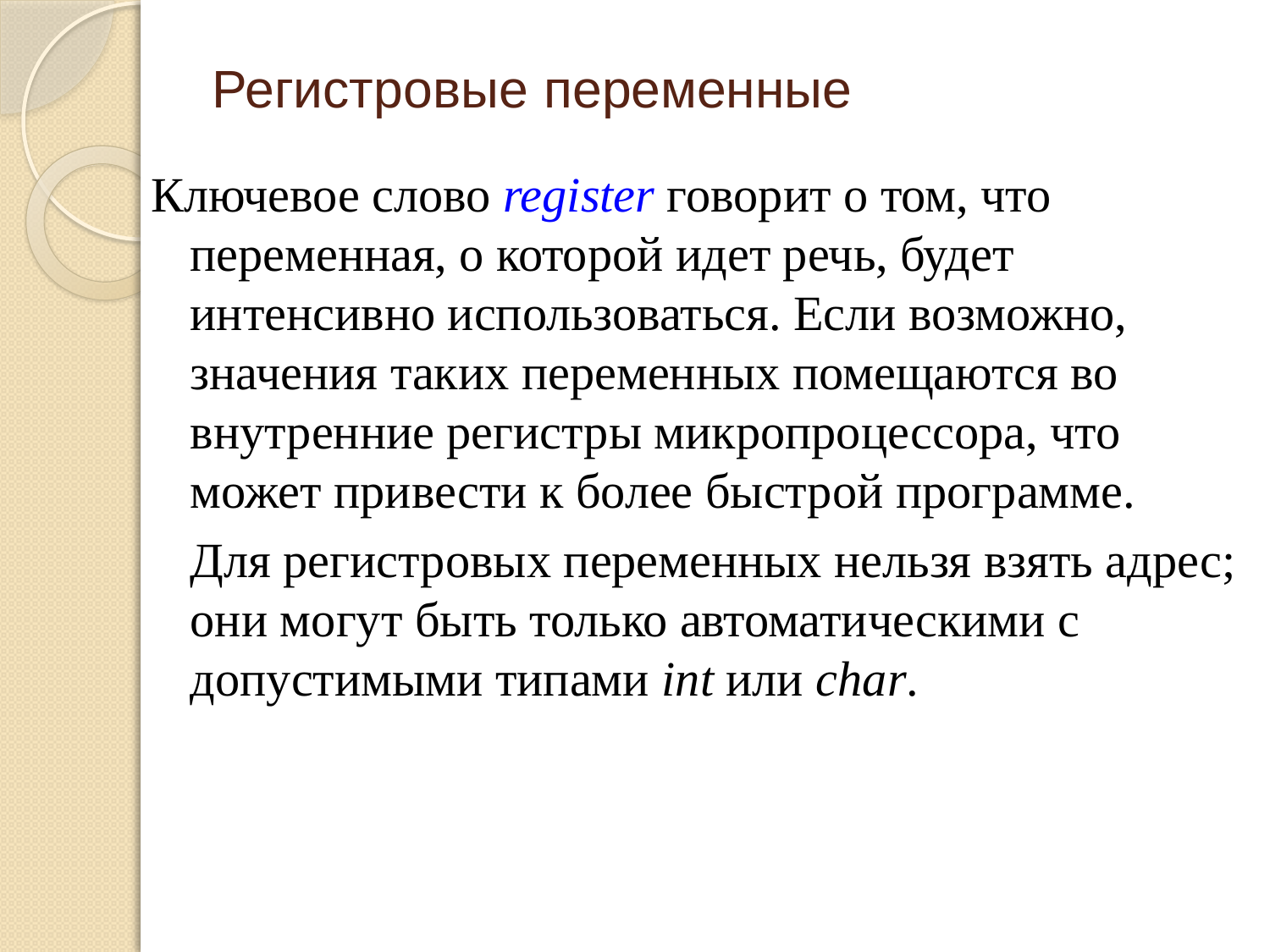

Регистровые переменные
Ключевое слово register говорит о том, что переменная, о которой идет речь, будет интенсивно использоваться. Если возможно, значения таких переменных помещаются во внутренние регистры микропроцессора, что может привести к более быстрой программе.
	Для регистровых переменных нельзя взять адрес; они могут быть только автоматическими с допустимыми типами int или char.